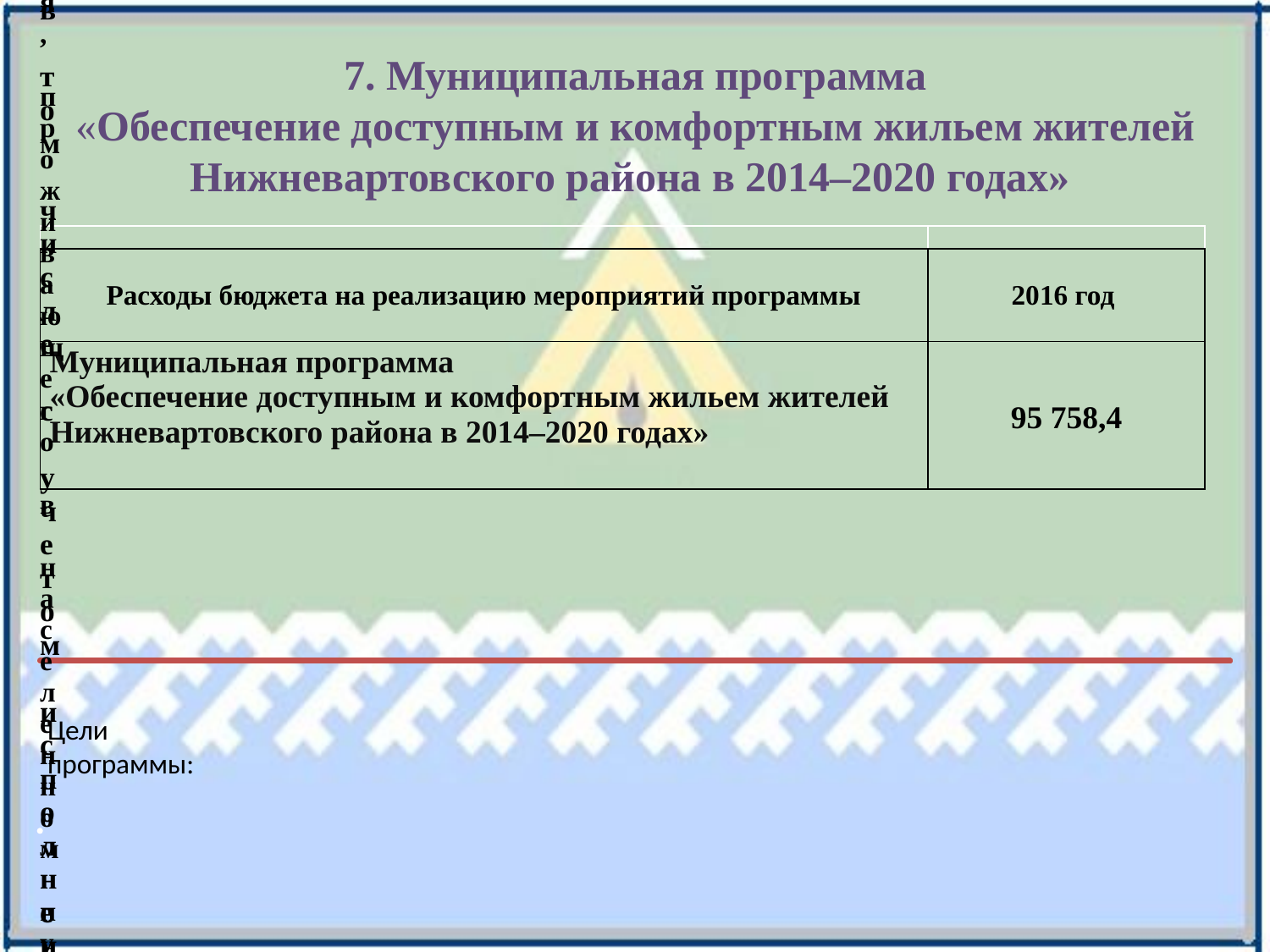

7. Муниципальная программа
«Обеспечение доступным и комфортным жильем жителей Нижневартовского района в 2014–2020 годах»
|  |  |
| --- | --- |
| Расходы бюджета на реализацию мероприятий программы | 2016 год |
| Муниципальная программа «Обеспечение доступным и комфортным жильем жителей Нижневартовского района в 2014–2020 годах» | 95 758,4 |

Цели программы: